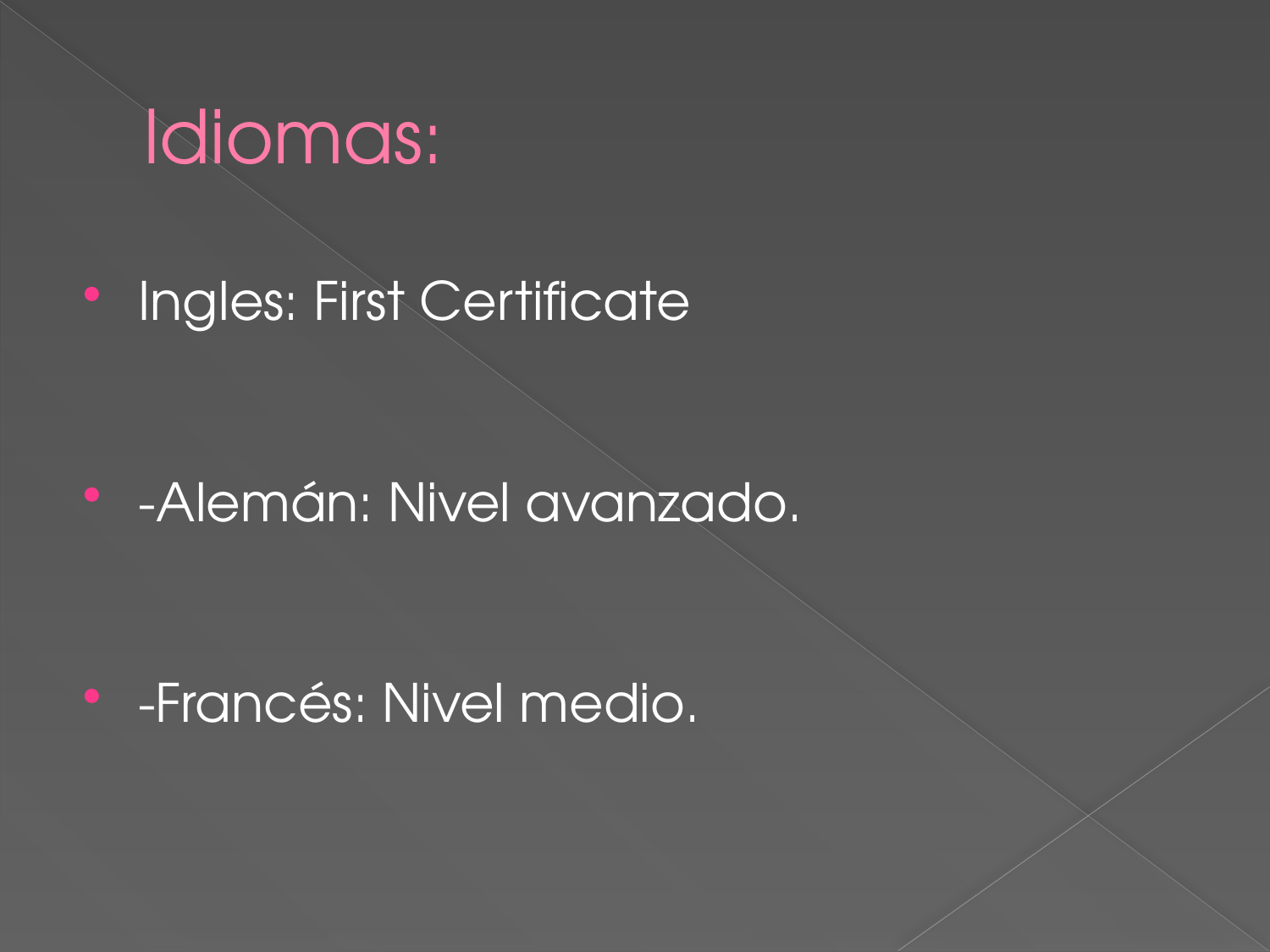

# Idiomas:
Ingles: First Certificate
-Alemán: Nivel avanzado.
-Francés: Nivel medio.